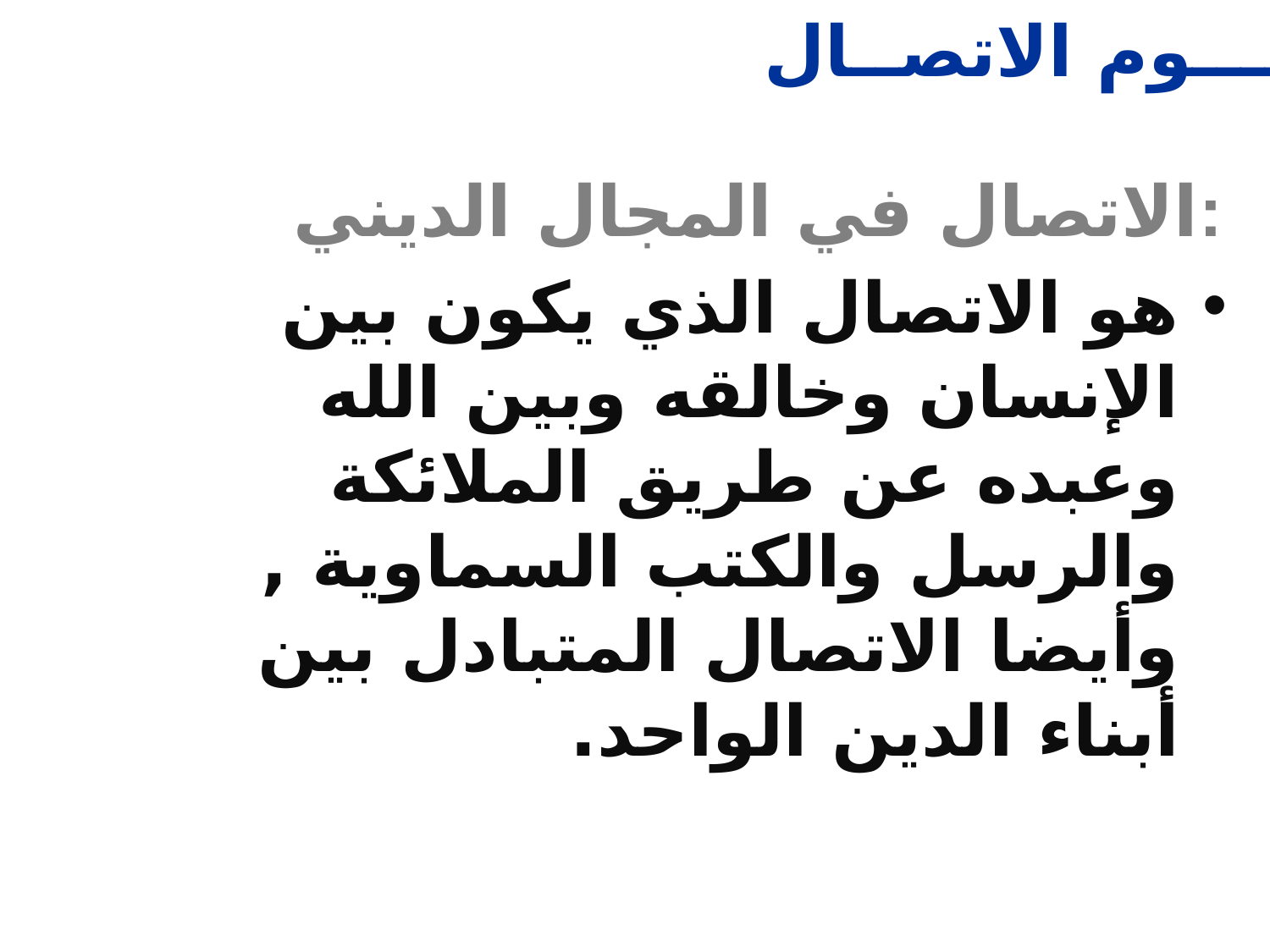

مفهـــوم الاتصــال
الاتصال في المجال الديني:

هو الاتصال الذي يكون بين الإنسان وخالقه وبين الله وعبده عن طريق الملائكة والرسل والكتب السماوية , وأيضا الاتصال المتبادل بين أبناء الدين الواحد.